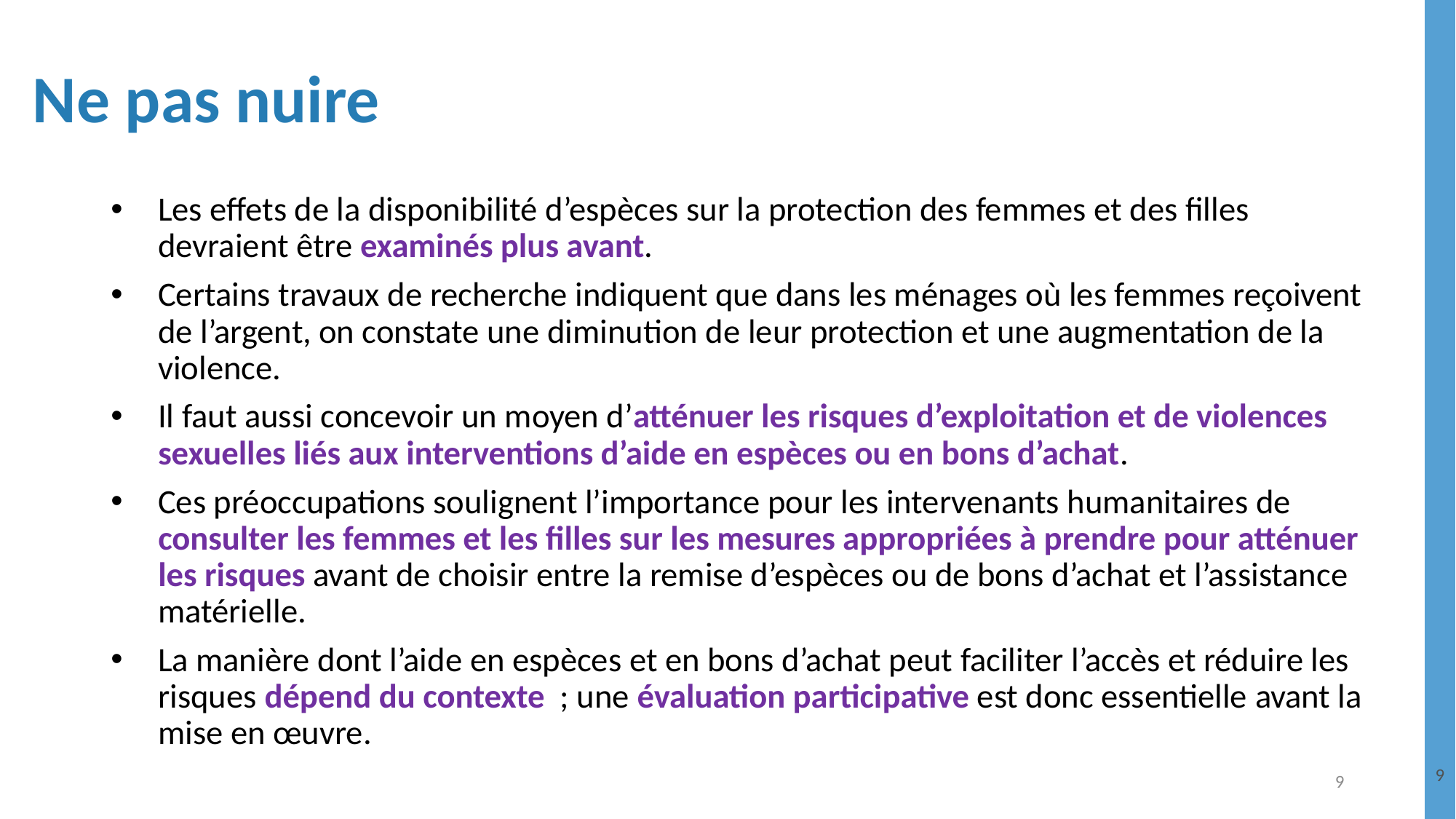

# Ne pas nuire
Les effets de la disponibilité d’espèces sur la protection des femmes et des filles devraient être examinés plus avant.
Certains travaux de recherche indiquent que dans les ménages où les femmes reçoivent de l’argent, on constate une diminution de leur protection et une augmentation de la violence.
Il faut aussi concevoir un moyen d’atténuer les risques d’exploitation et de violences sexuelles liés aux interventions d’aide en espèces ou en bons d’achat.
Ces préoccupations soulignent l’importance pour les intervenants humanitaires de consulter les femmes et les filles sur les mesures appropriées à prendre pour atténuer les risques avant de choisir entre la remise d’espèces ou de bons d’achat et l’assistance matérielle.
La manière dont l’aide en espèces et en bons d’achat peut faciliter l’accès et réduire les risques dépend du contexte  ; une évaluation participative est donc essentielle avant la mise en œuvre.

9